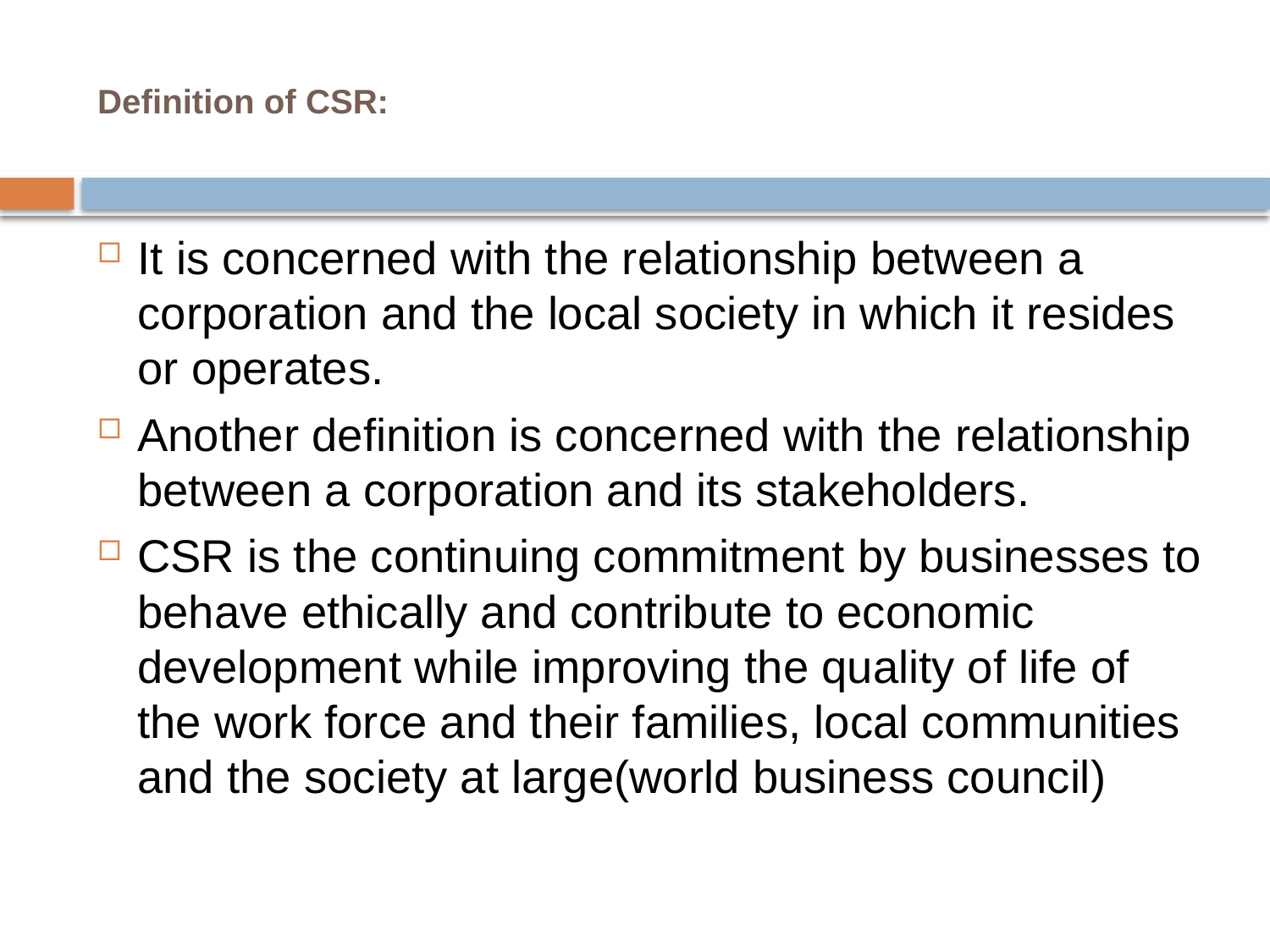

# Definition of CSR:
It is concerned with the relationship between a corporation and the local society in which it resides or operates.
Another definition is concerned with the relationship between a corporation and its stakeholders.
CSR is the continuing commitment by businesses to behave ethically and contribute to economic development while improving the quality of life of the work force and their families, local communities and the society at large(world business council)